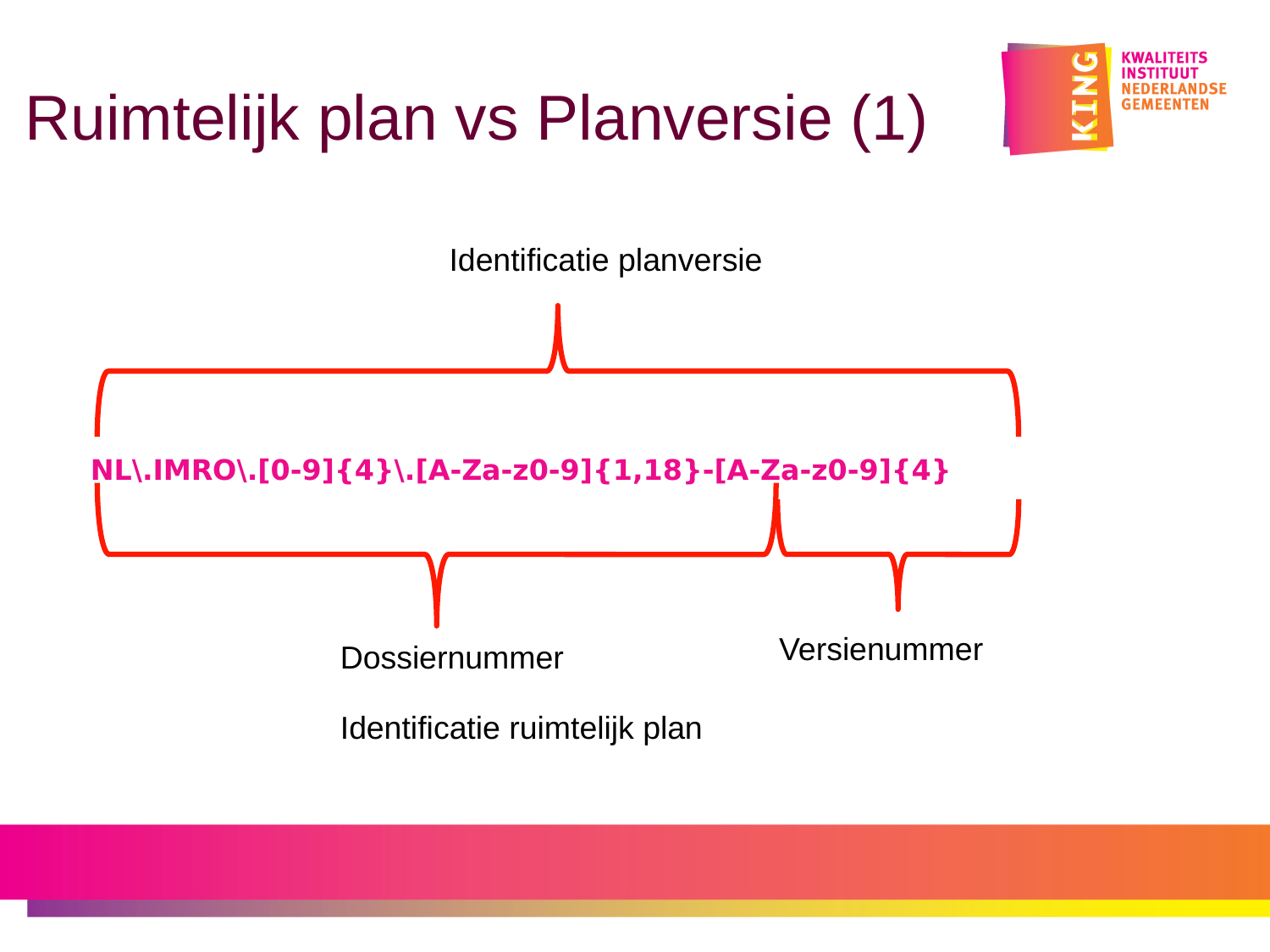

# Ruimtelijk plan vs Planversie (1)

Identificatie planversie

    NL\.IMRO\.[0-9]{4}\.[A-Za-z0-9]{1,18}-[A-Za-z0-9]{4}

Versienummer
Dossiernummer

Identificatie ruimtelijk plan